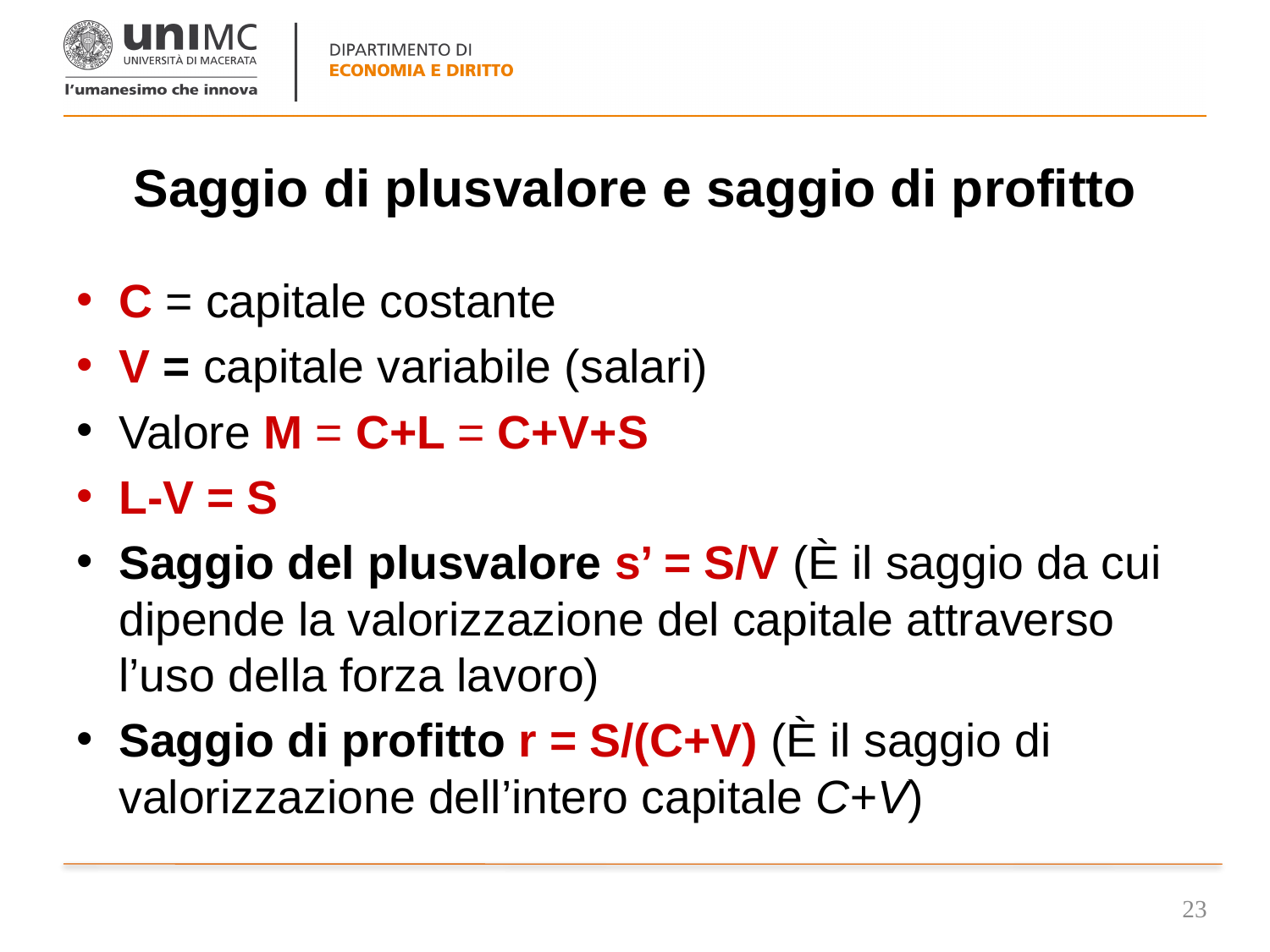

# Saggio di plusvalore e saggio di profitto
C = capitale costante
V = capitale variabile (salari)
Valore M = C+L = C+V+S
L-V = S
Saggio del plusvalore s’ = S/V (È il saggio da cui dipende la valorizzazione del capitale attraverso l’uso della forza lavoro)
Saggio di profitto r = S/(C+V) (È il saggio di valorizzazione dell’intero capitale C+V)
23